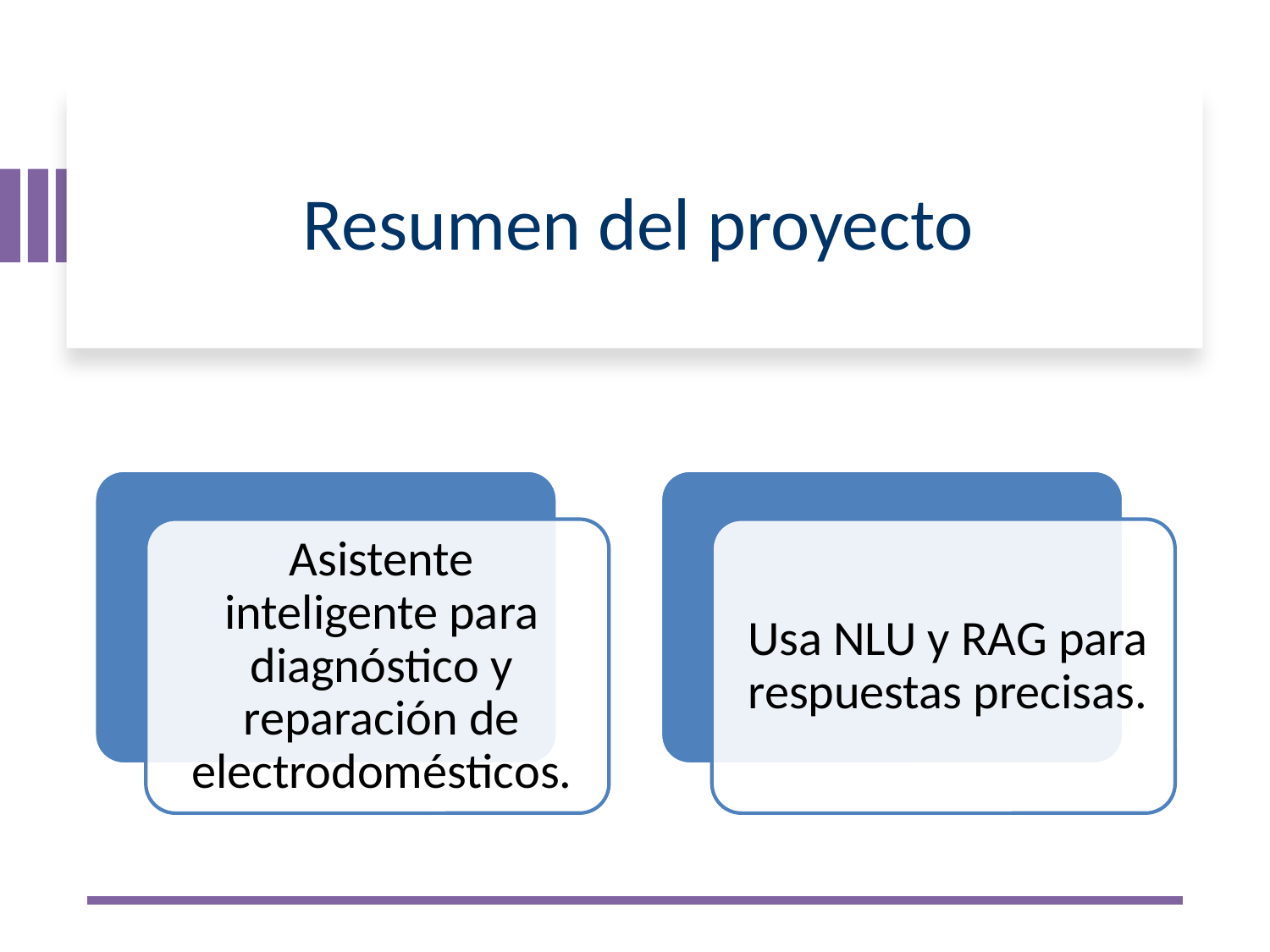

# Resumen del proyecto

Asistente inteligente para diagnóstico y reparación de electrodomésticos.
Usa NLU y RAG para respuestas precisas.